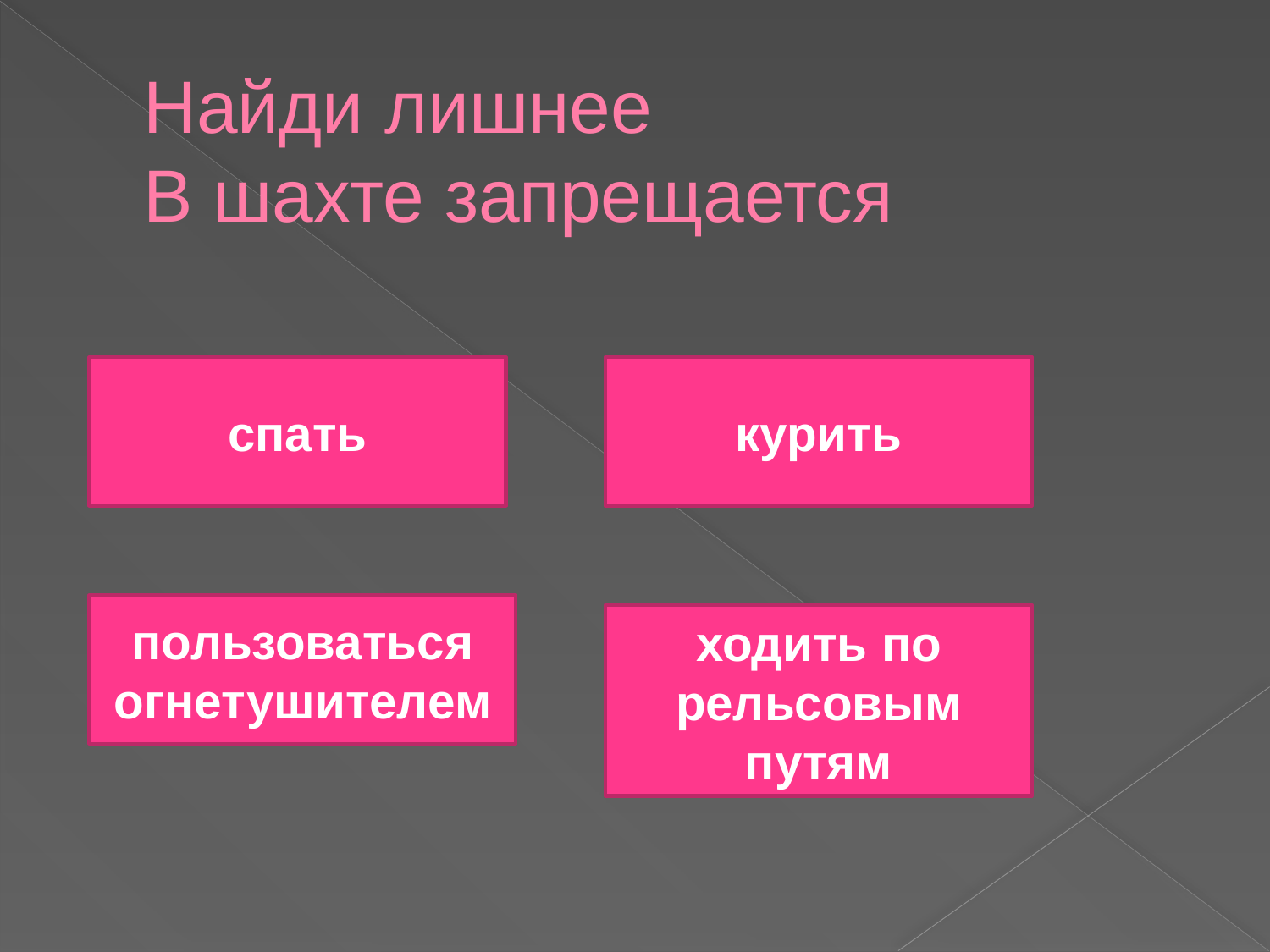

# Найди лишнее В шахте запрещается
спать
курить
пользоваться огнетушителем
ходить по рельсовым путям